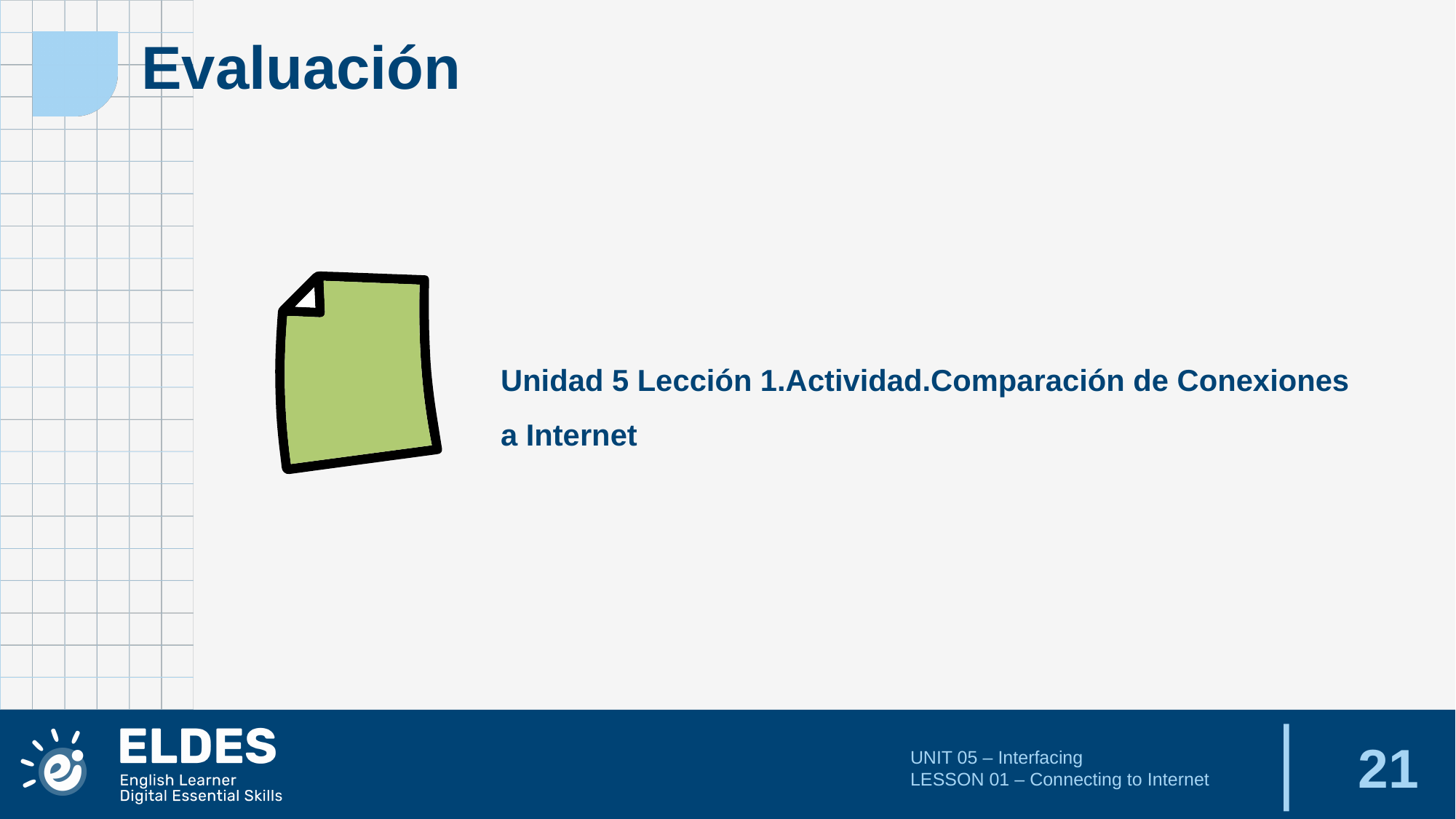

Evaluación

Unidad 5 Lección 1.Actividad.Comparación de Conexiones a Internet
21
UNIT 05 – Interfacing
LESSON 01 – Connecting to Internet